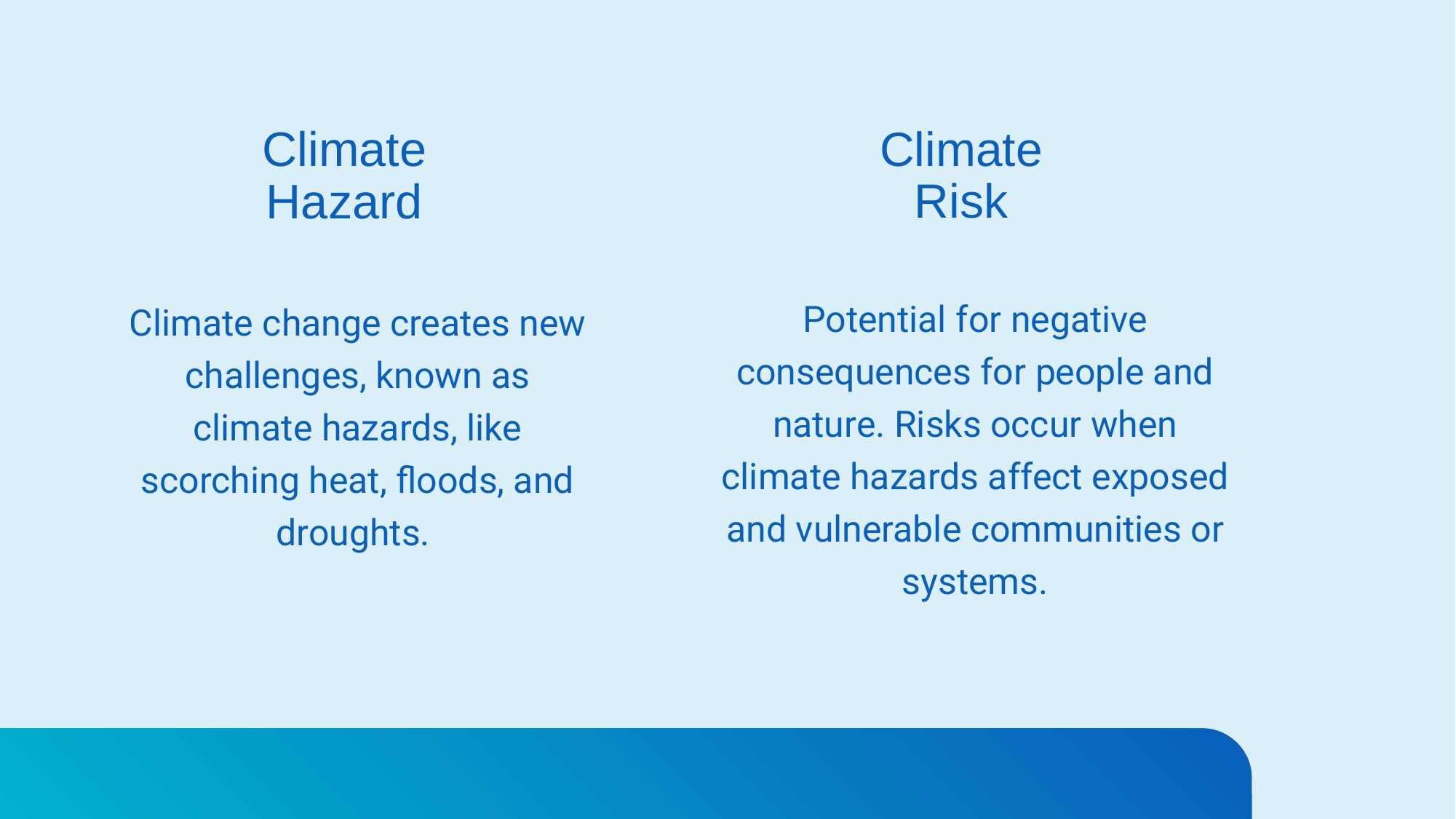

# Climate Hazard
Climate Risk
Potential for negative consequences for people and nature. Risks occur when climate hazards affect exposed and vulnerable communities or systems.
Climate change creates new challenges, known as climate hazards, like scorching heat, floods, and droughts.